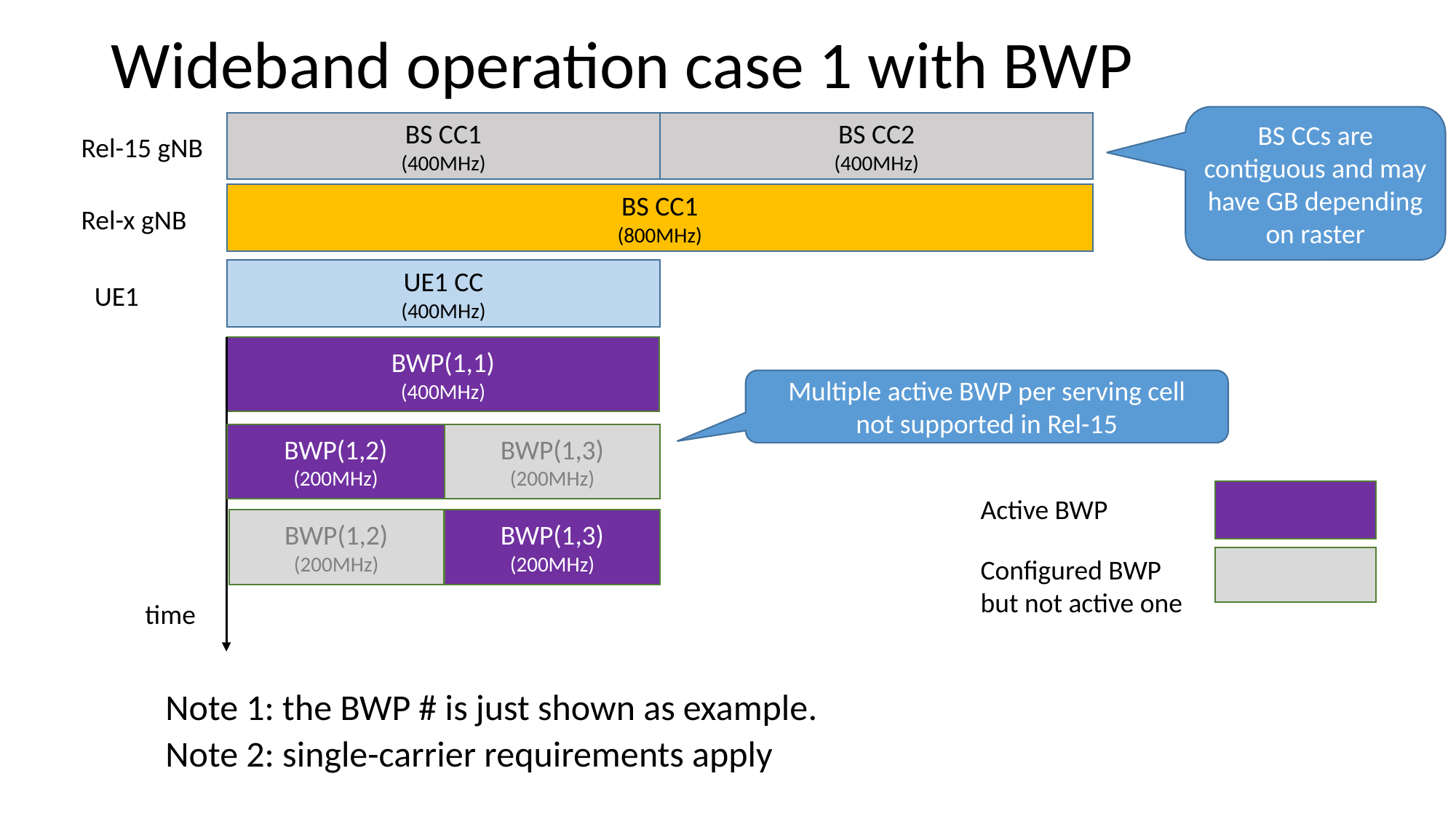

# Wideband operation case 1 with BWP
BS CCs are contiguous and may have GB depending on raster
BS CC1
(400MHz)
BS CC2
(400MHz)
Rel-15 gNB
BS CC1
(800MHz)
Rel-x gNB
UE1 CC
(400MHz)
UE1
BWP(1,1)
(400MHz)
Multiple active BWP per serving cell
not supported in Rel-15
BWP(1,1)
(200MHz)
BWP(1,2)
(200MHz)
BWP(1,2)
(200MHz)
BWP(1,3)
(200MHz)

Active BWP
BWP(1,2)
(200MHz)
BWP(1,1)
(200MHz)
BWP(1,3)
(200MHz)
Configured BWP
but not active one

time
Note 1: the BWP # is just shown as example.
Note 2: single-carrier requirements apply